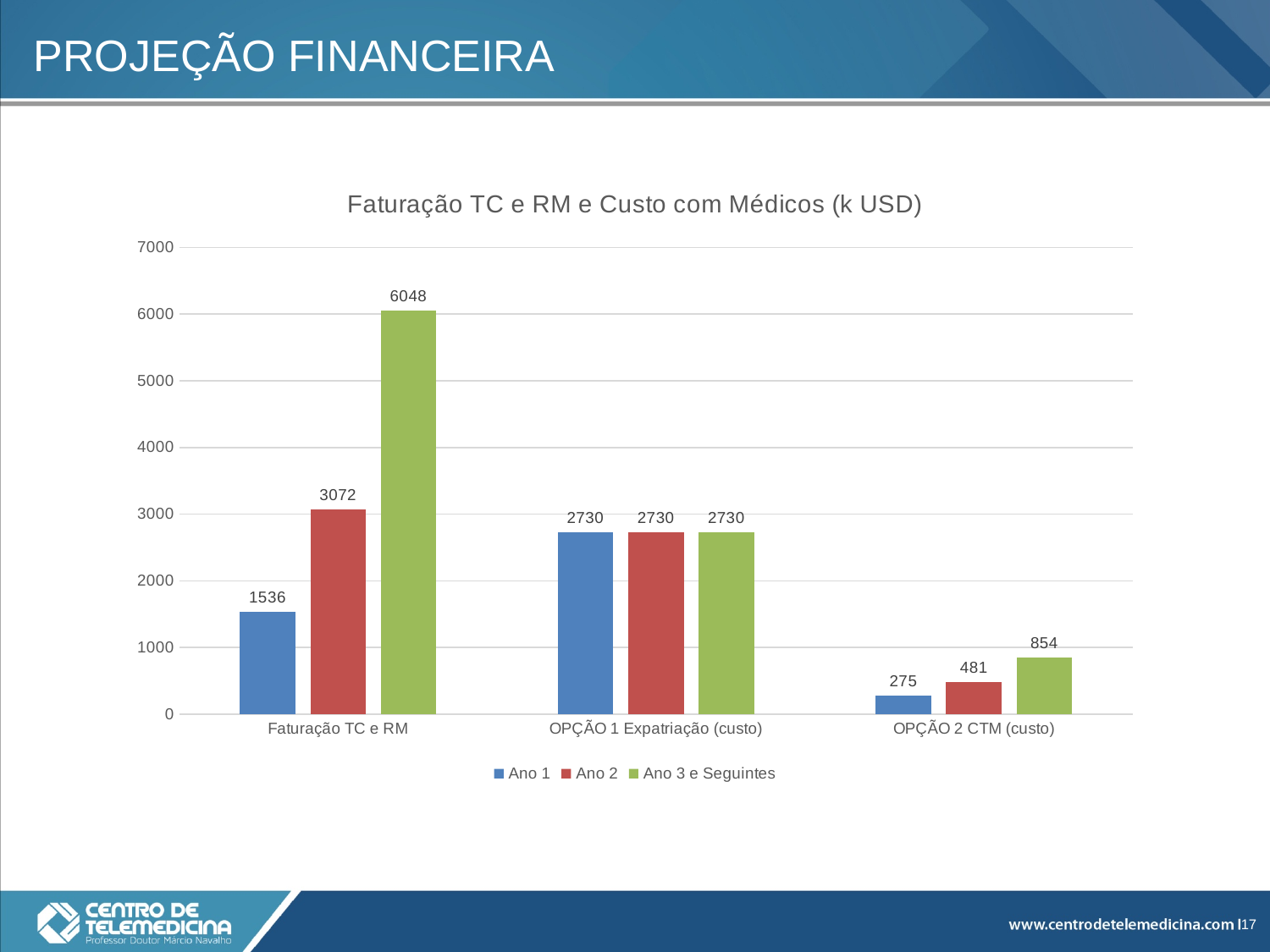

# PROJEÇÃO FINANCEIRA

### Chart: Faturação TC e RM e Custo com Médicos (k USD)

| Category | Ano 1 | Ano 2 | Ano 3 e Seguintes |
|---|---|---|---|
| Faturação TC e RM | 1536.0 | 3072.0 | 6048.0 |
| OPÇÃO 1 Expatriação (custo) | 2730.0 | 2730.0 | 2730.0 |
| OPÇÃO 2 CTM (custo) | 275.0 | 481.0 | 854.0 |
17